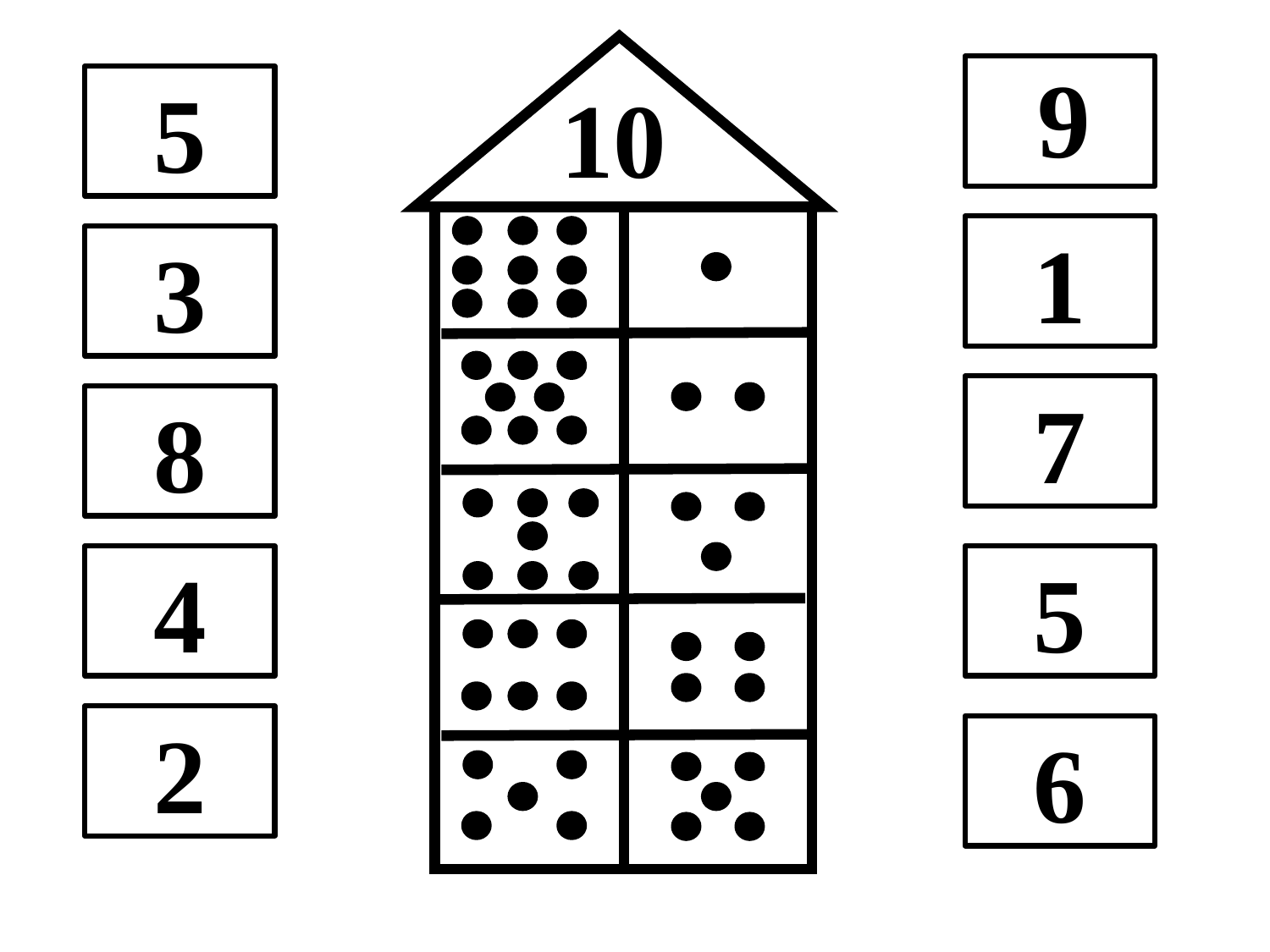

9

5
10
1
3

7
8

4
5

2
6